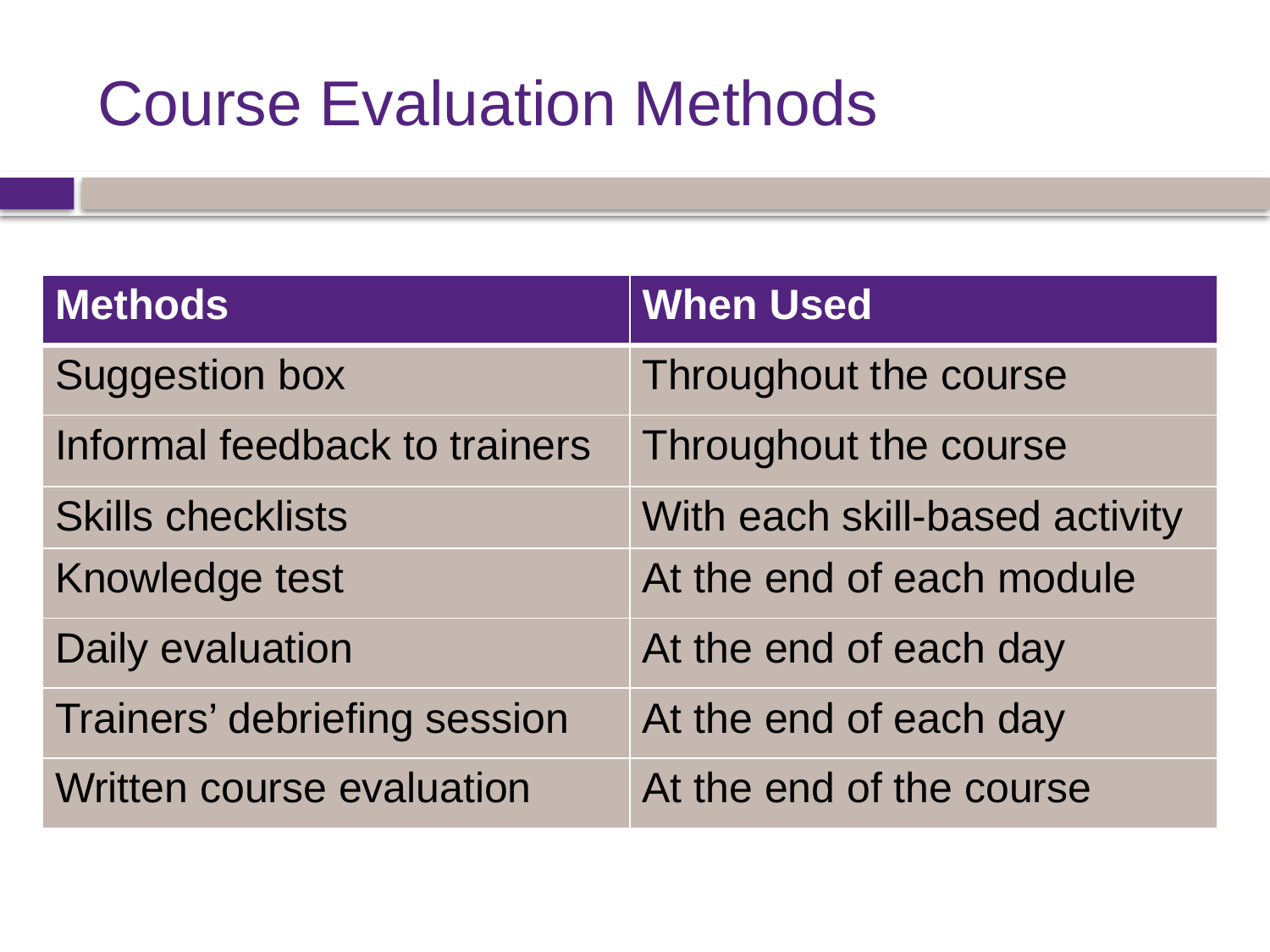

# Course Evaluation Methods
| Methods | When Used |
| --- | --- |
| Suggestion box | Throughout the course |
| Informal feedback to trainers | Throughout the course |
| Skills checklists | With each skill-based activity |
| Knowledge test | At the end of each module |
| Daily evaluation | At the end of each day |
| Trainers’ debriefing session | At the end of each day |
| Written course evaluation | At the end of the course |